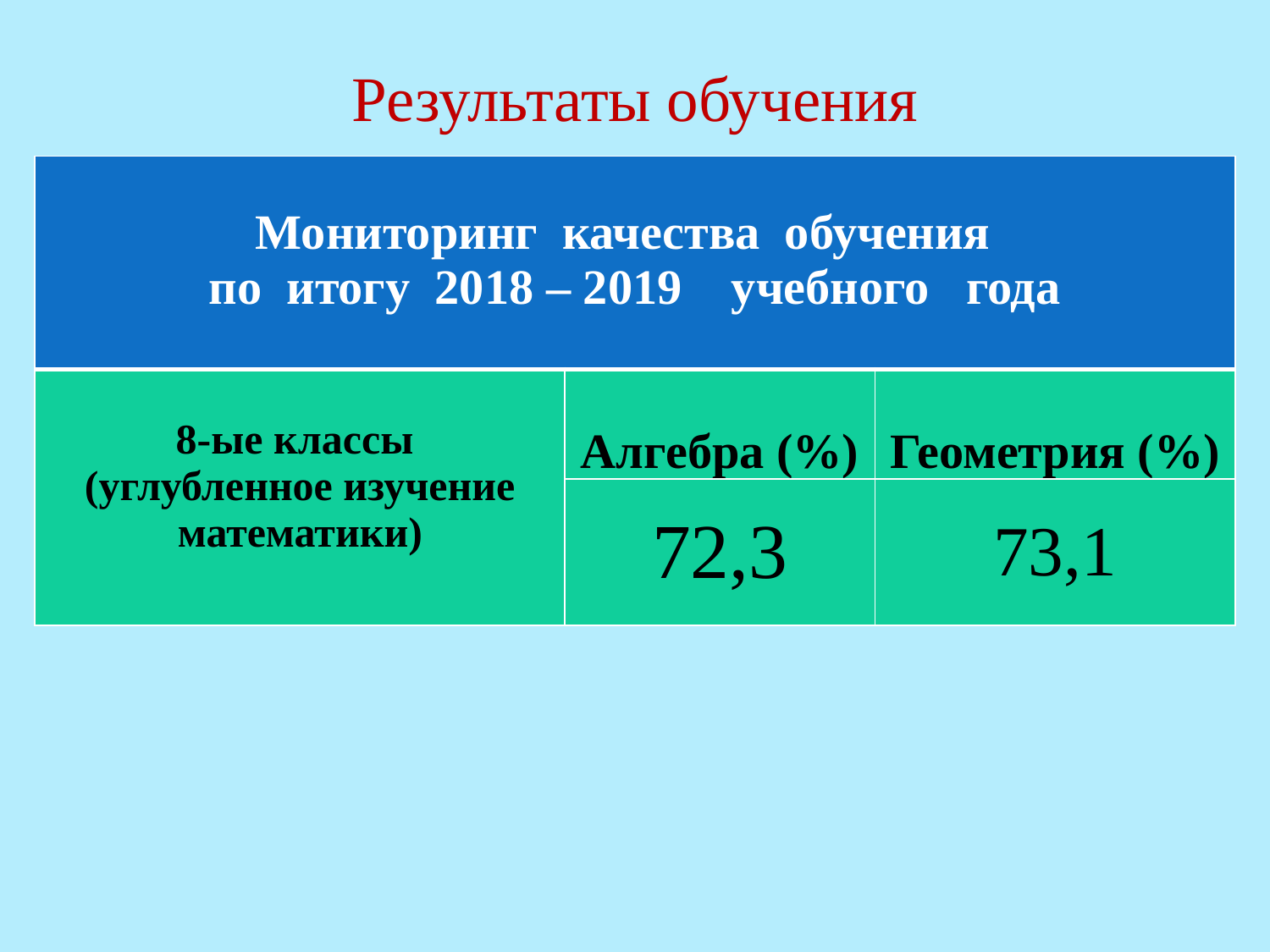

# Результаты обучения
| Мониторинг качества обучения по итогу 2018 – 2019 учебного года |  |  |
| --- | --- | --- |
| 8-ые классы (углубленное изучение математики) | Алгебра (%) | Геометрия (%) |
|  | 72,3 | 73,1 |